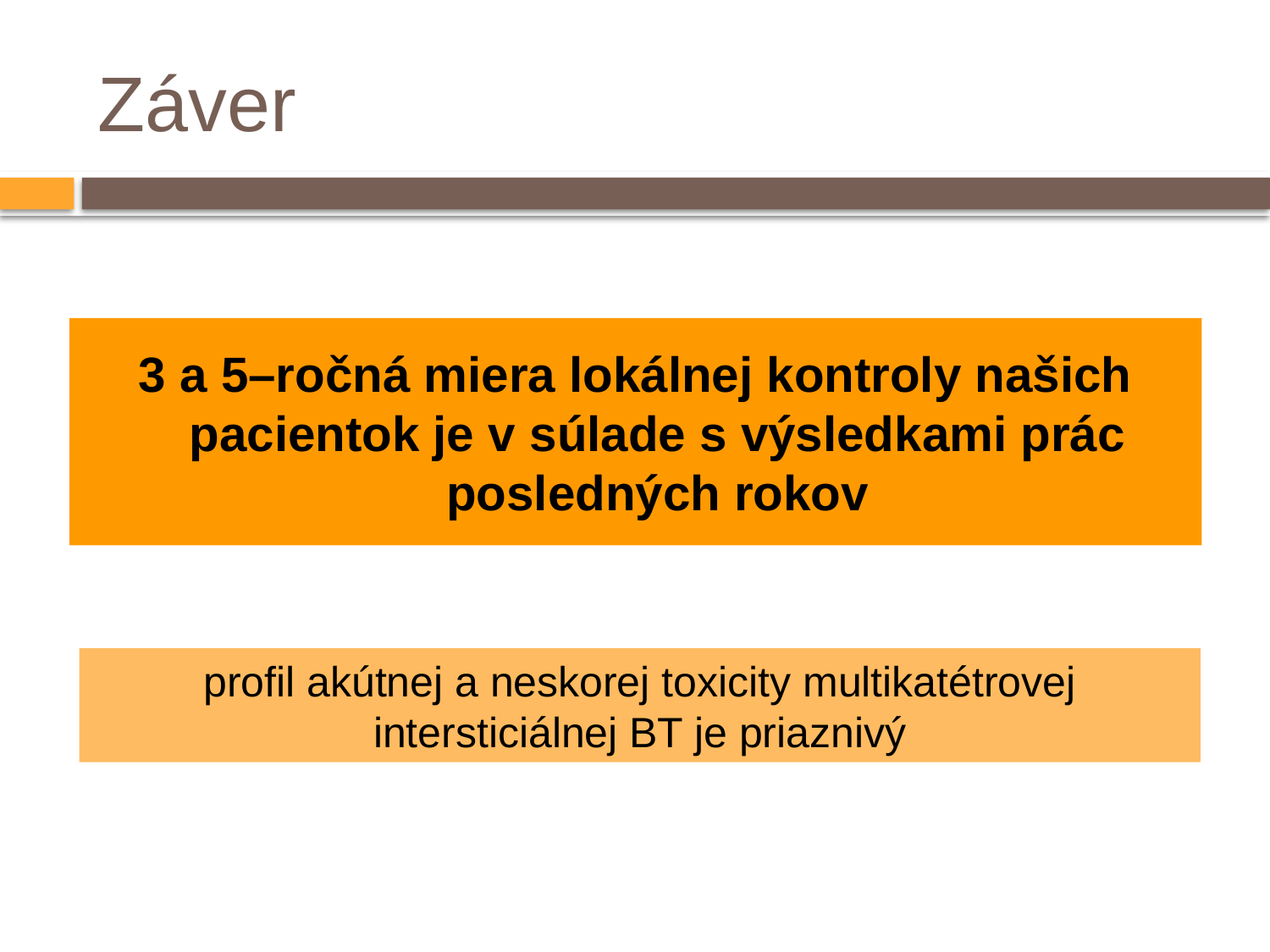

# Záver
3 a 5–ročná miera lokálnej kontroly našich pacientok je v súlade s výsledkami prác posledných rokov
profil akútnej a neskorej toxicity multikatétrovej intersticiálnej BT je priaznivý